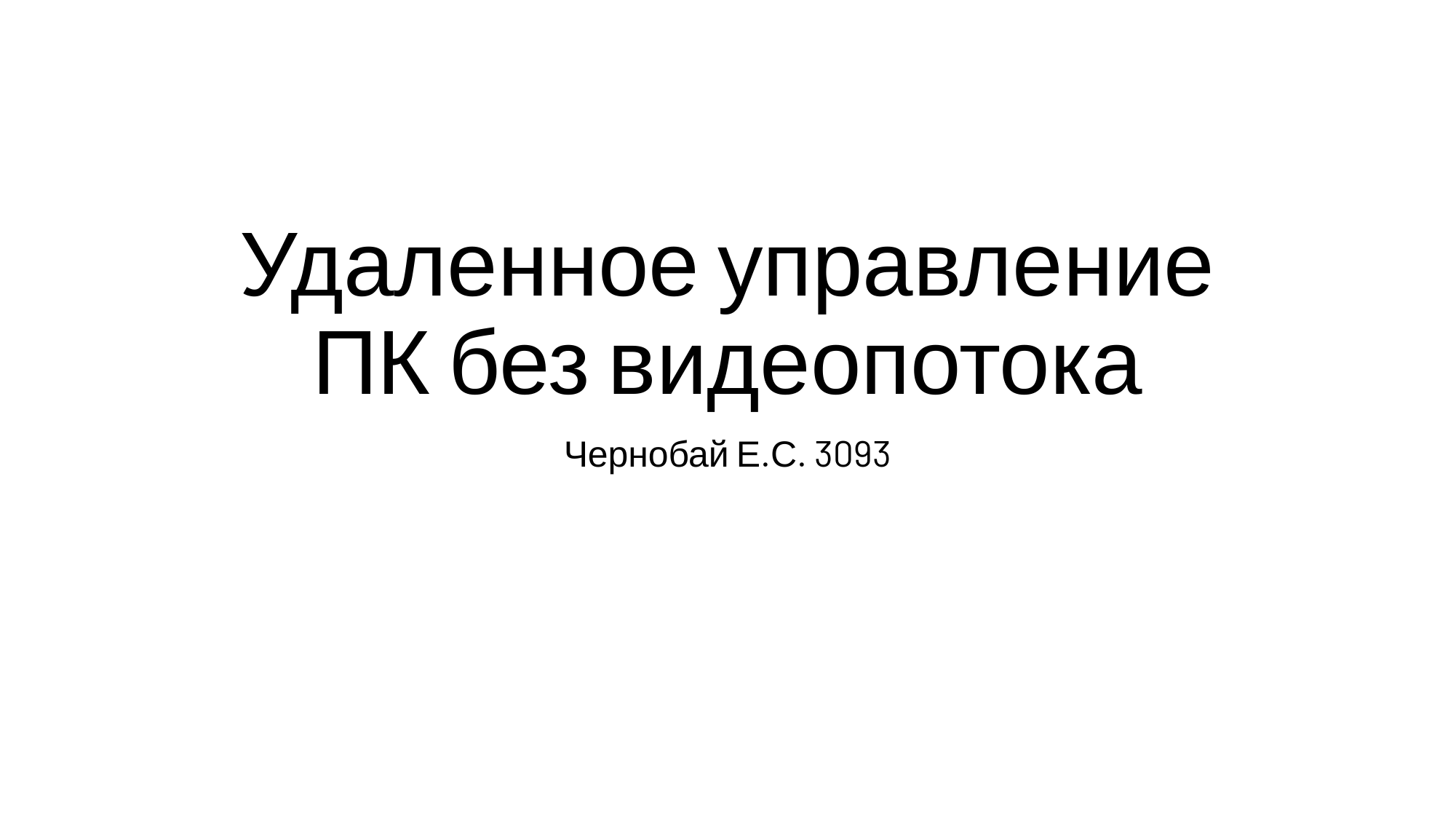

# Удаленное управление ПК без видеопотока
Чернобай Е.С. 3093